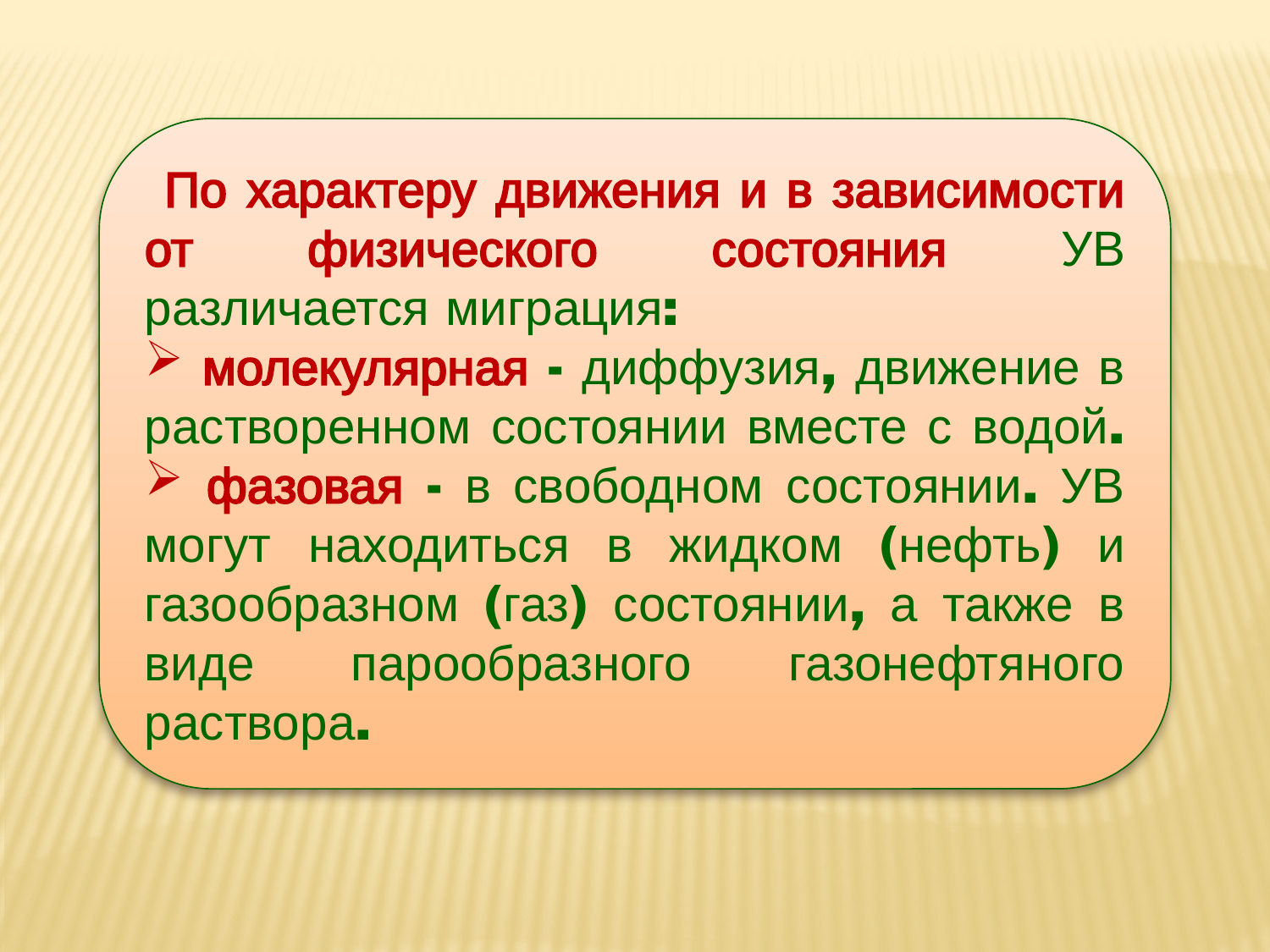

По характеру движения и в зависимости от физического состояния УВ различается миграция:
 молекулярная - диффузия, движение в растворенном состоянии вместе с водой.
 фазовая - в свободном состоянии. УВ могут находиться в жидком (нефть) и газообразном (газ) состоянии, а также в виде парообразного газонефтяного раствора.